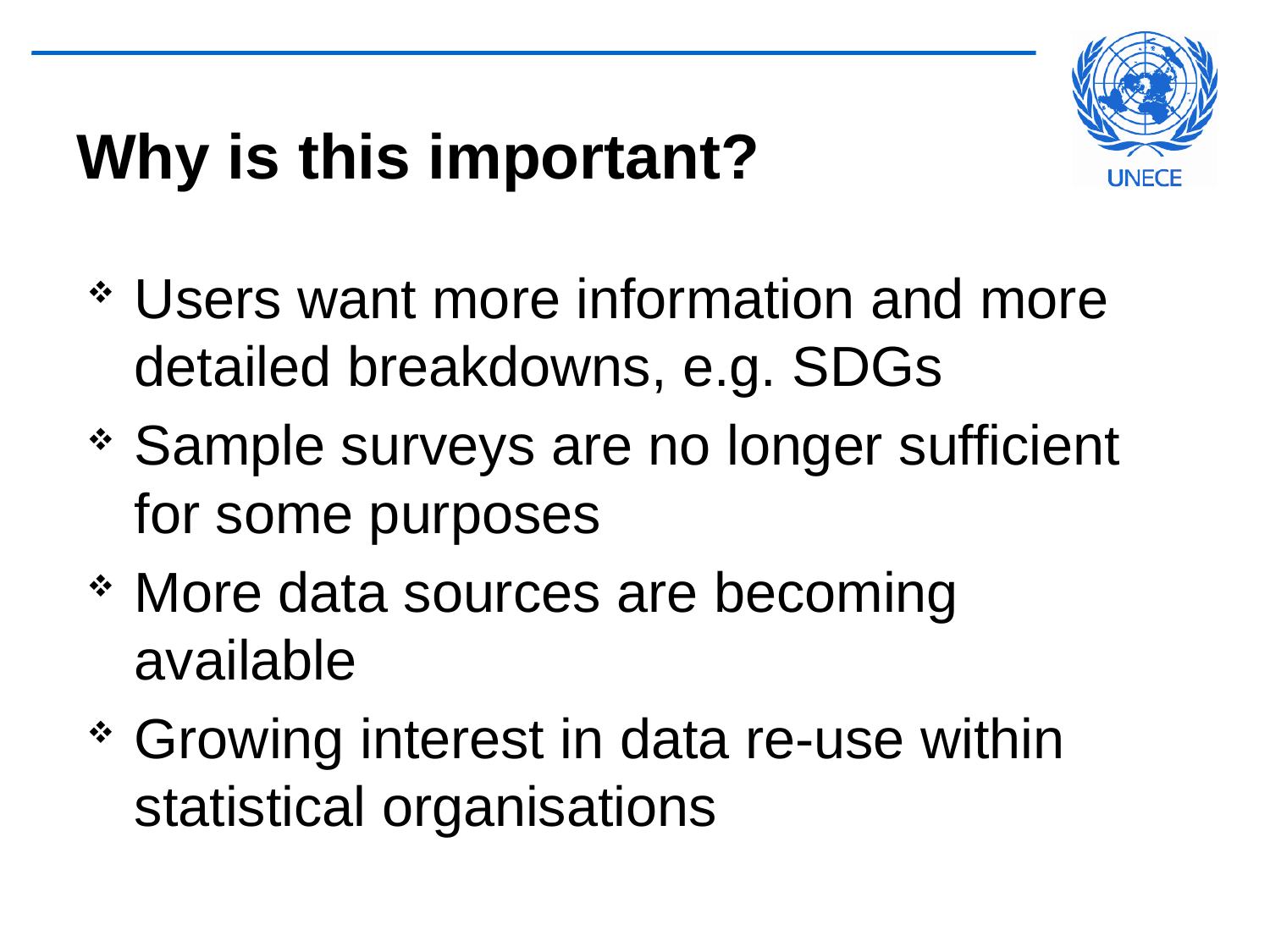

# Why is this important?
Users want more information and more detailed breakdowns, e.g. SDGs
Sample surveys are no longer sufficient for some purposes
More data sources are becoming available
Growing interest in data re-use within statistical organisations